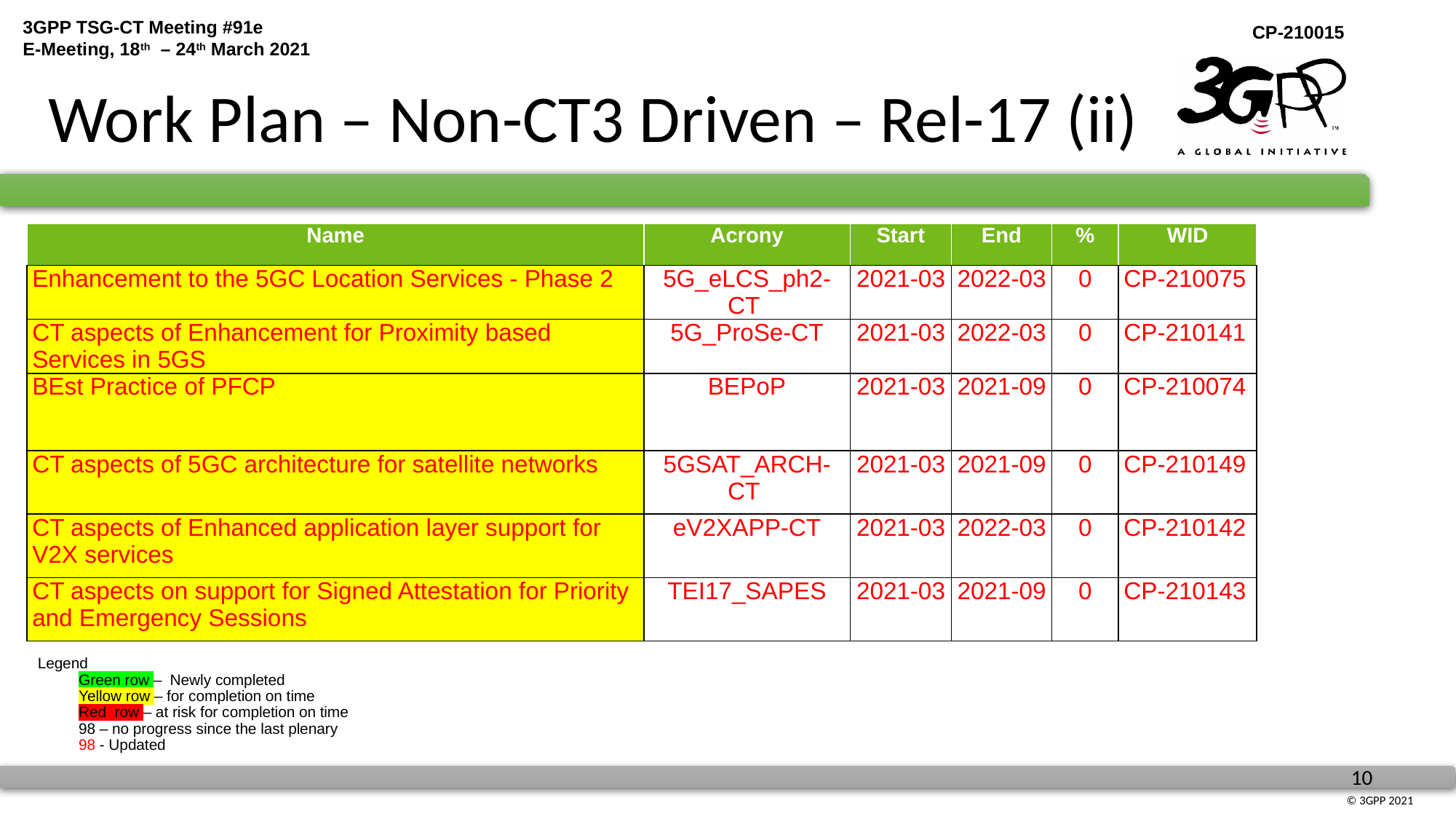

# Work Plan – Non-CT3 Driven – Rel-17 (ii)
| Name | Acrony | Start | End | % | WID |
| --- | --- | --- | --- | --- | --- |
| Enhancement to the 5GC Location Services - Phase 2 | 5G\_eLCS\_ph2-CT | 2021-03 | 2022-03 | 0 | CP-210075 |
| CT aspects of Enhancement for Proximity based Services in 5GS | 5G\_ProSe-CT | 2021-03 | 2022-03 | 0 | CP-210141 |
| BEst Practice of PFCP | BEPoP | 2021-03 | 2021-09 | 0 | CP-210074 |
| CT aspects of 5GC architecture for satellite networks | 5GSAT\_ARCH-CT | 2021-03 | 2021-09 | 0 | CP-210149 |
| CT aspects of Enhanced application layer support for V2X services | eV2XAPP-CT | 2021-03 | 2022-03 | 0 | CP-210142 |
| CT aspects on support for Signed Attestation for Priority and Emergency Sessions | TEI17\_SAPES | 2021-03 | 2021-09 | 0 | CP-210143 |
Legend
Green row –  Newly completed
	Yellow row – for completion on time
Red  row – at risk for completion on time
	98 – no progress since the last plenary
	98 - Updated